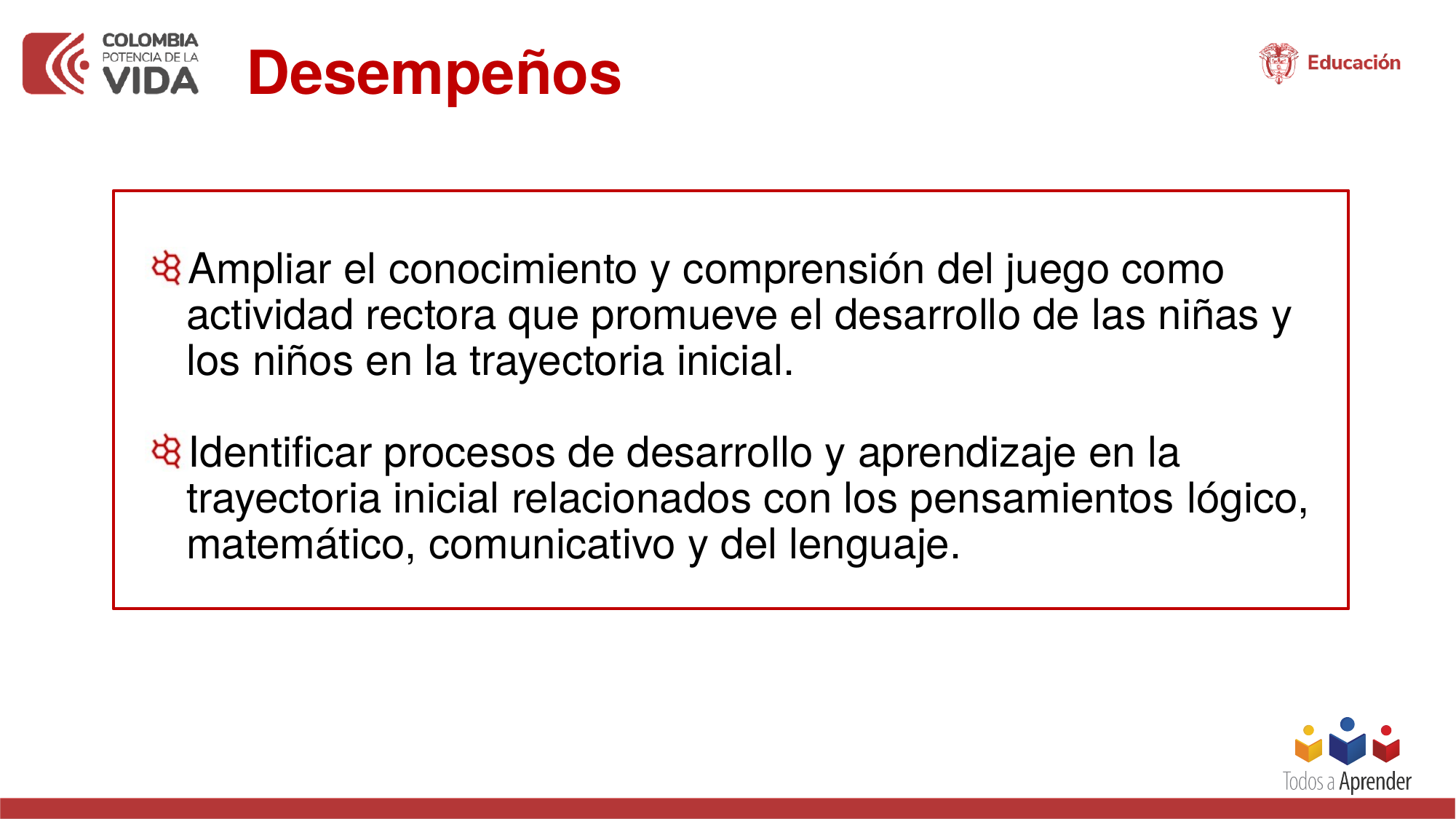

# Desempeños

Ampliar el conocimiento y comprensión del juego como actividad rectora que promueve el desarrollo de las niñas y los niños en la trayectoria inicial.

Identificar procesos de desarrollo y aprendizaje en la trayectoria inicial relacionados con los pensamientos lógico, matemático, comunicativo y del lenguaje.